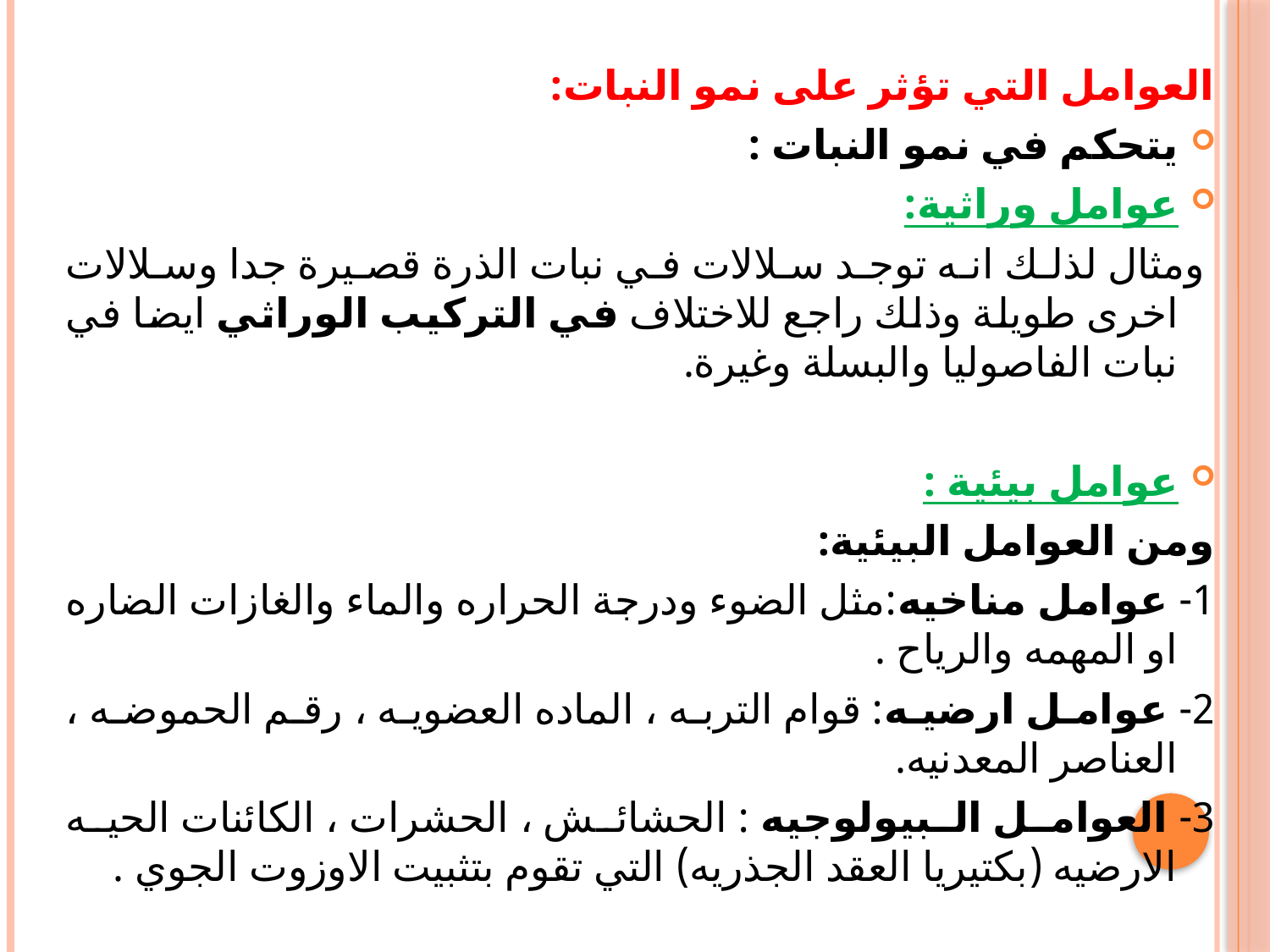

العوامل التي تؤثر على نمو النبات:
يتحكم في نمو النبات :
عوامل وراثية:
 ومثال لذلك انه توجد سلالات في نبات الذرة قصيرة جدا وسلالات اخرى طويلة وذلك راجع للاختلاف في التركيب الوراثي ايضا في نبات الفاصوليا والبسلة وغيرة.

عوامل بيئية :
ومن العوامل البيئية:
1- عوامل مناخيه:مثل الضوء ودرجة الحراره والماء والغازات الضاره او المهمه والرياح .
2- عوامل ارضيه: قوام التربه ، الماده العضويه ، رقم الحموضه ، العناصر المعدنيه.
3- العوامل البيولوجيه : الحشائش ، الحشرات ، الكائنات الحيه الارضيه (بكتيريا العقد الجذريه) التي تقوم بتثبيت الاوزوت الجوي .